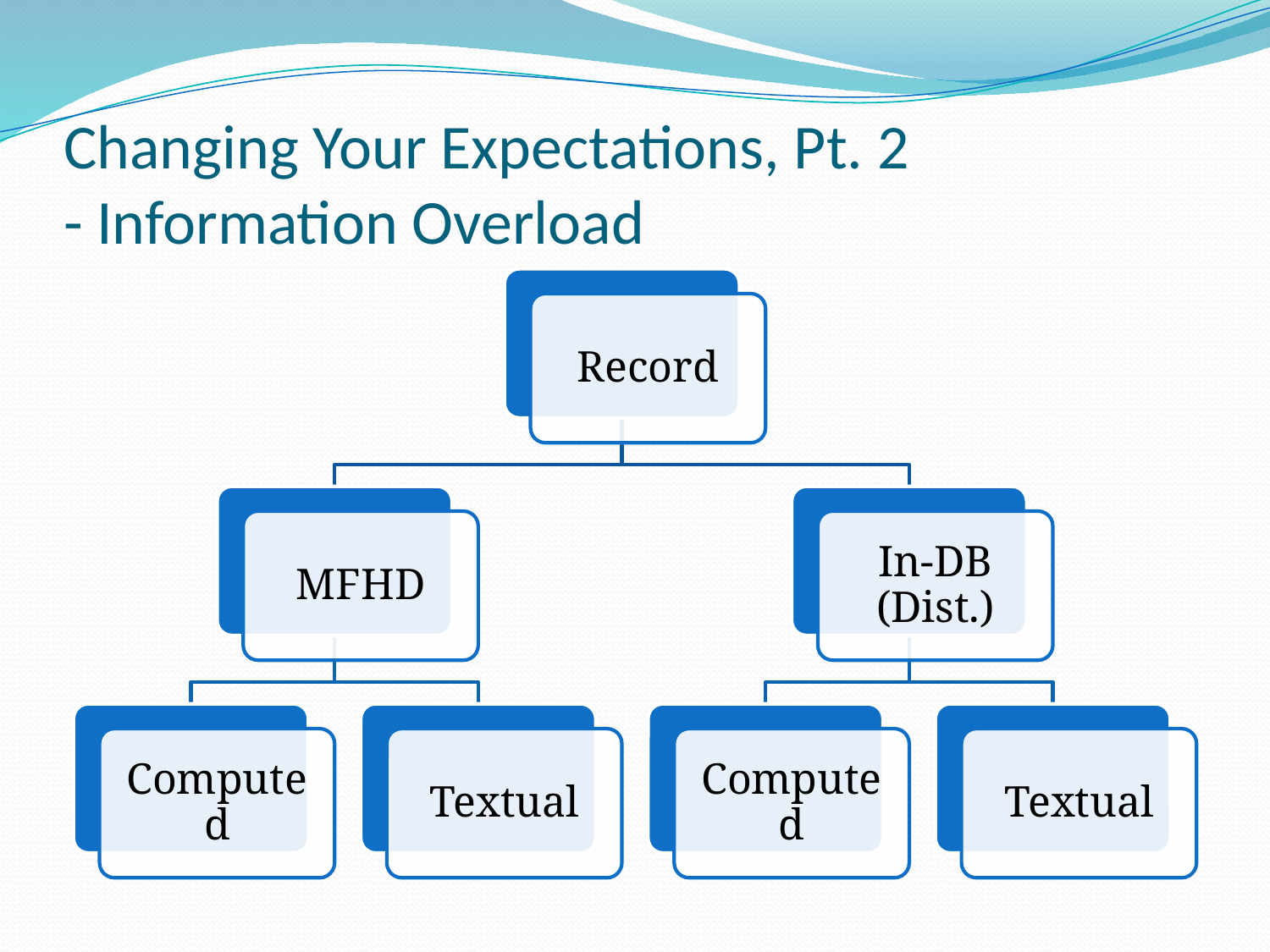

# Changing Your Expectations, Pt. 2 - Information Overload
Record
MFHD
Computed
Textual
In-DB (Dist.)
Computed
Textual